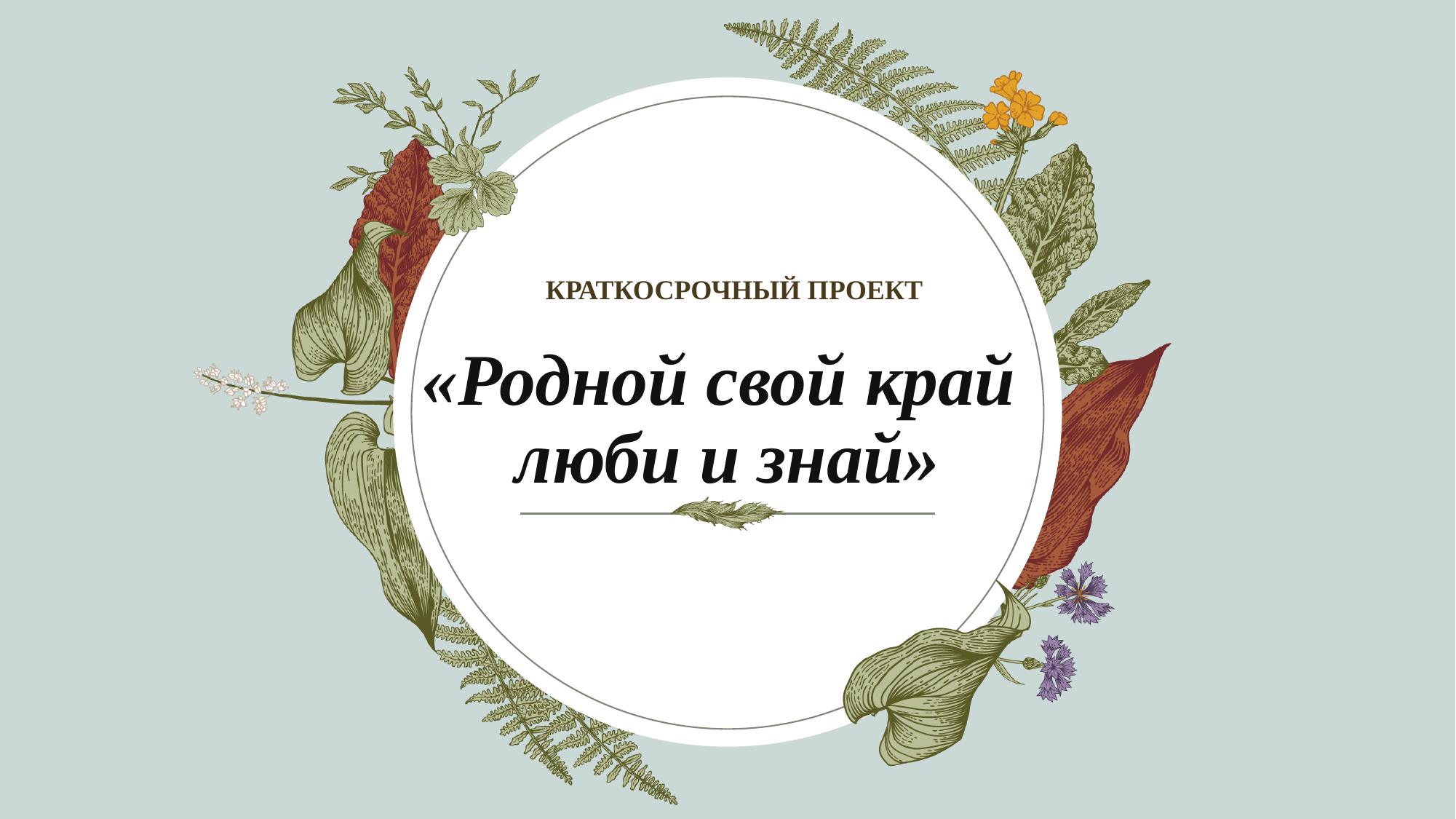

КРАТКОСРОЧНЫЙ ПРОЕКТ
# «Родной свой край люби и знай»